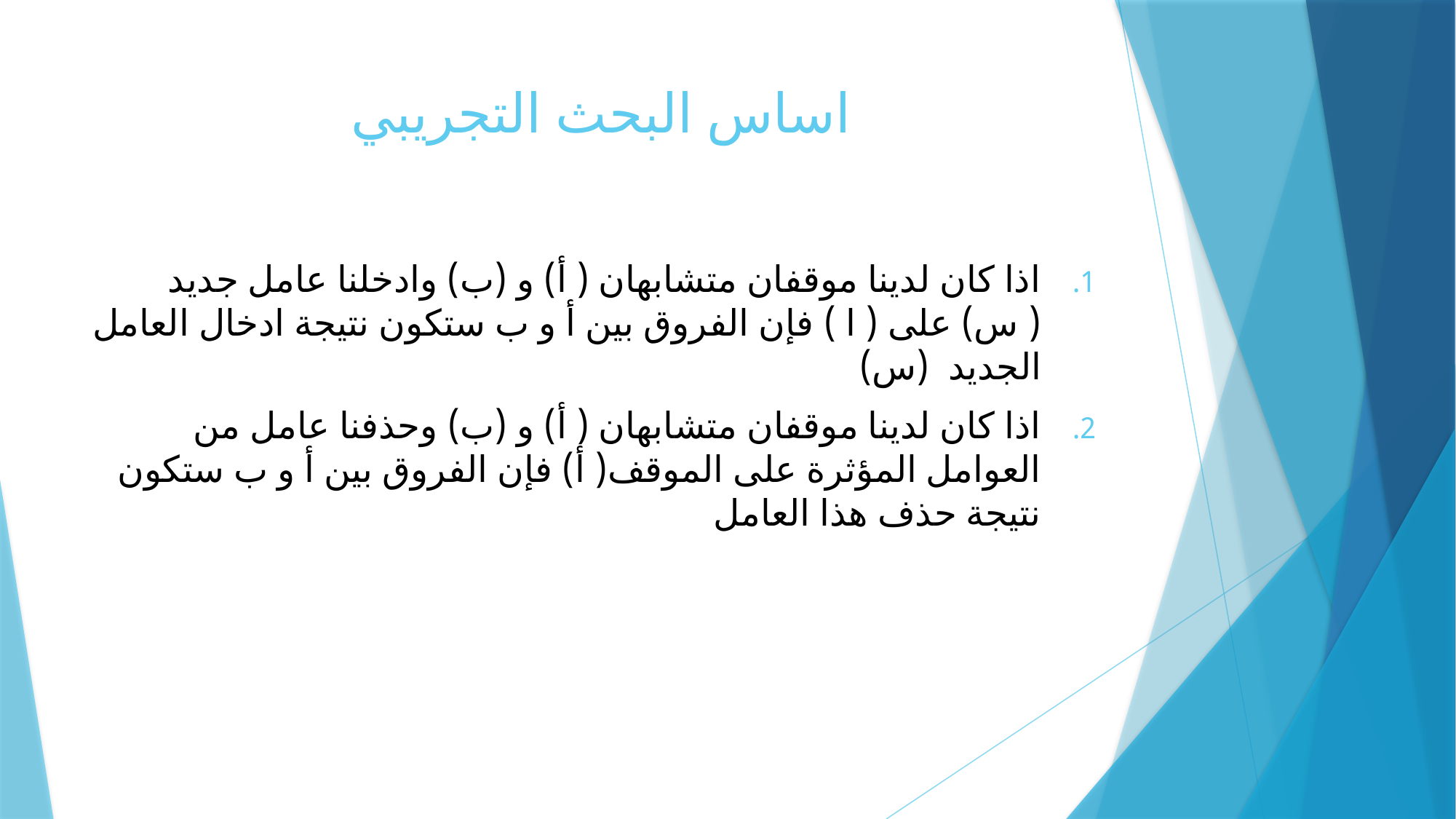

# اساس البحث التجريبي

اذا كان لدينا موقفان متشابهان ( أ) و (ب) وادخلنا عامل جديد ( س) على ( ا ) فإن الفروق بين أ و ب ستكون نتيجة ادخال العامل الجديد  (س)
اذا كان لدينا موقفان متشابهان ( أ) و (ب) وحذفنا عامل من العوامل المؤثرة على الموقف( أ) فإن الفروق بين أ و ب ستكون نتيجة حذف هذا العامل